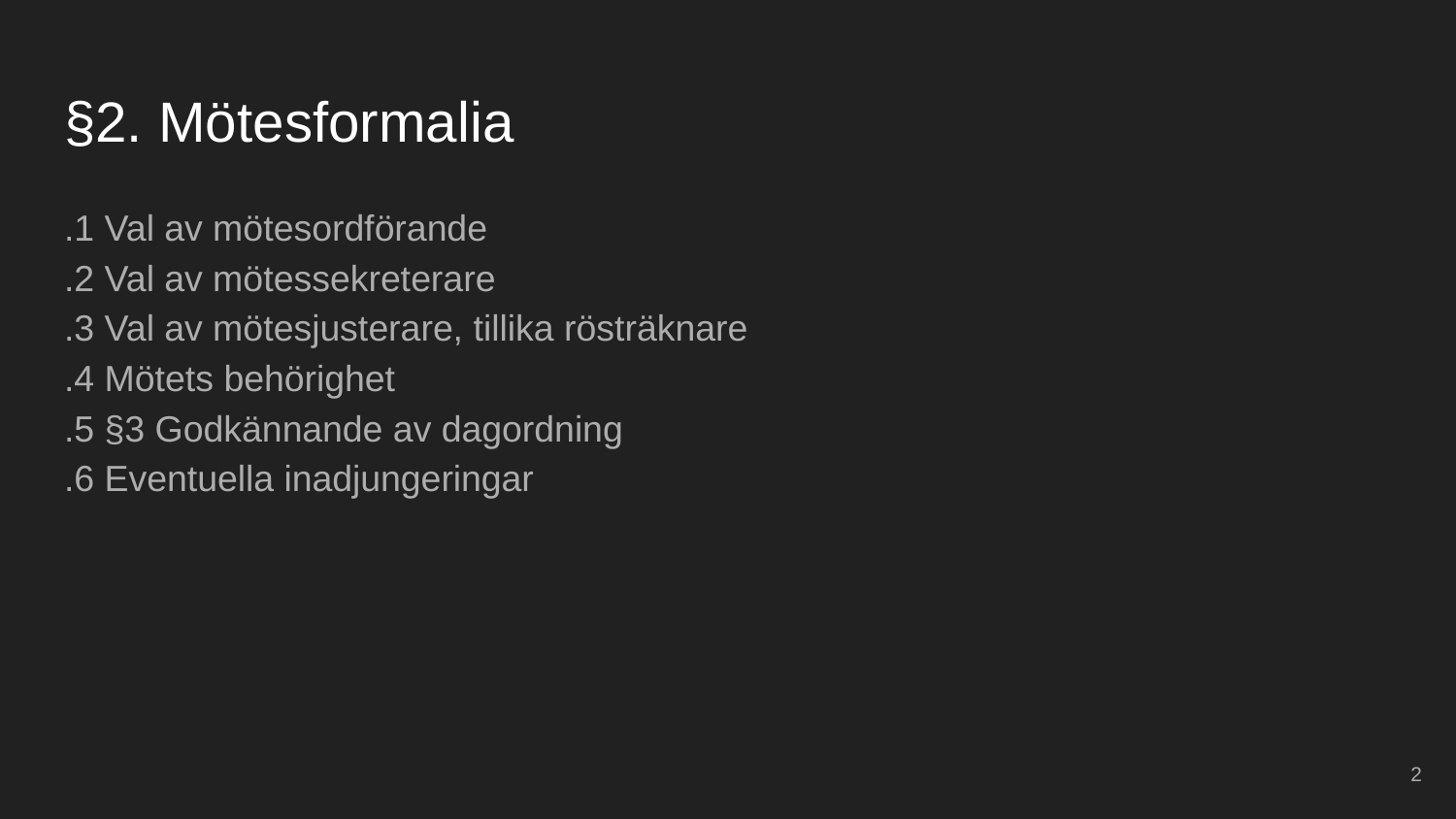

# §2. Mötesformalia
.1 Val av mötesordförande
.2 Val av mötessekreterare
.3 Val av mötesjusterare, tillika rösträknare
.4 Mötets behörighet
.5 §3 Godkännande av dagordning
.6 Eventuella inadjungeringar
2